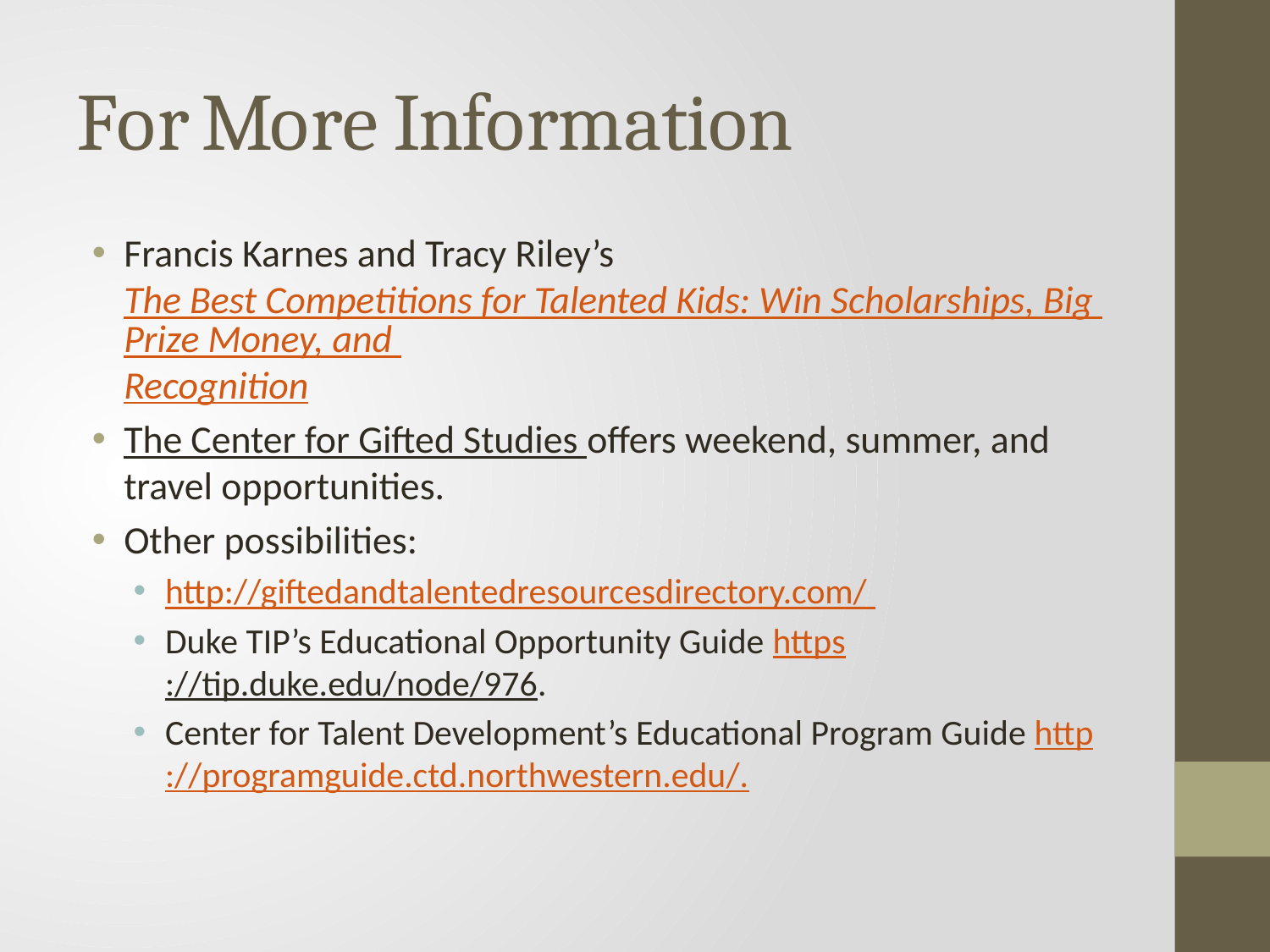

# For More Information
Francis Karnes and Tracy Riley’s The Best Competitions for Talented Kids: Win Scholarships, Big Prize Money, and Recognition
The Center for Gifted Studies offers weekend, summer, and travel opportunities.
Other possibilities:
http://giftedandtalentedresourcesdirectory.com/
Duke TIP’s Educational Opportunity Guide https://tip.duke.edu/node/976.
Center for Talent Development’s Educational Program Guide http://programguide.ctd.northwestern.edu/.